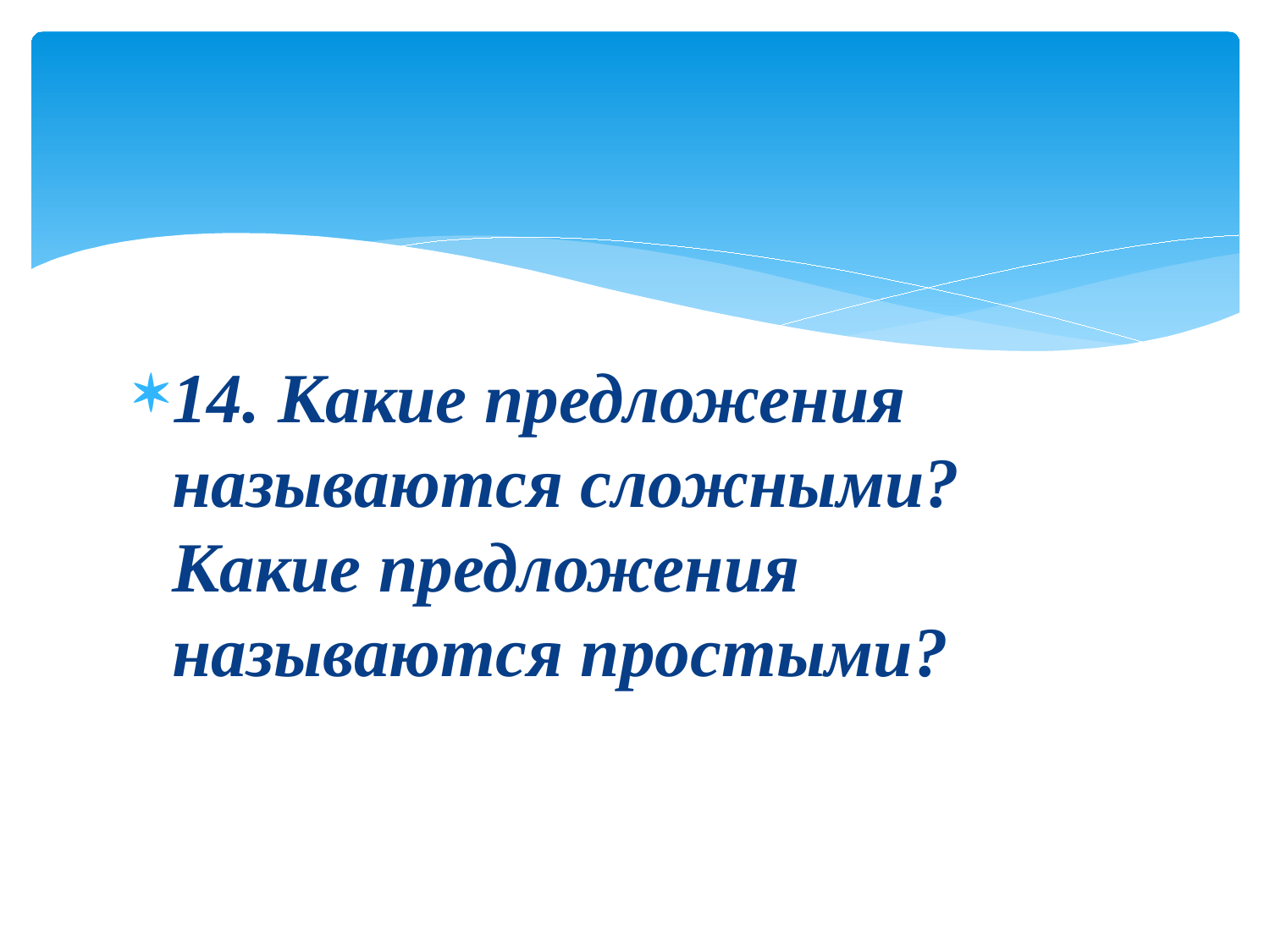

14. Какие предложения называются сложными? Какие предложения называются простыми?